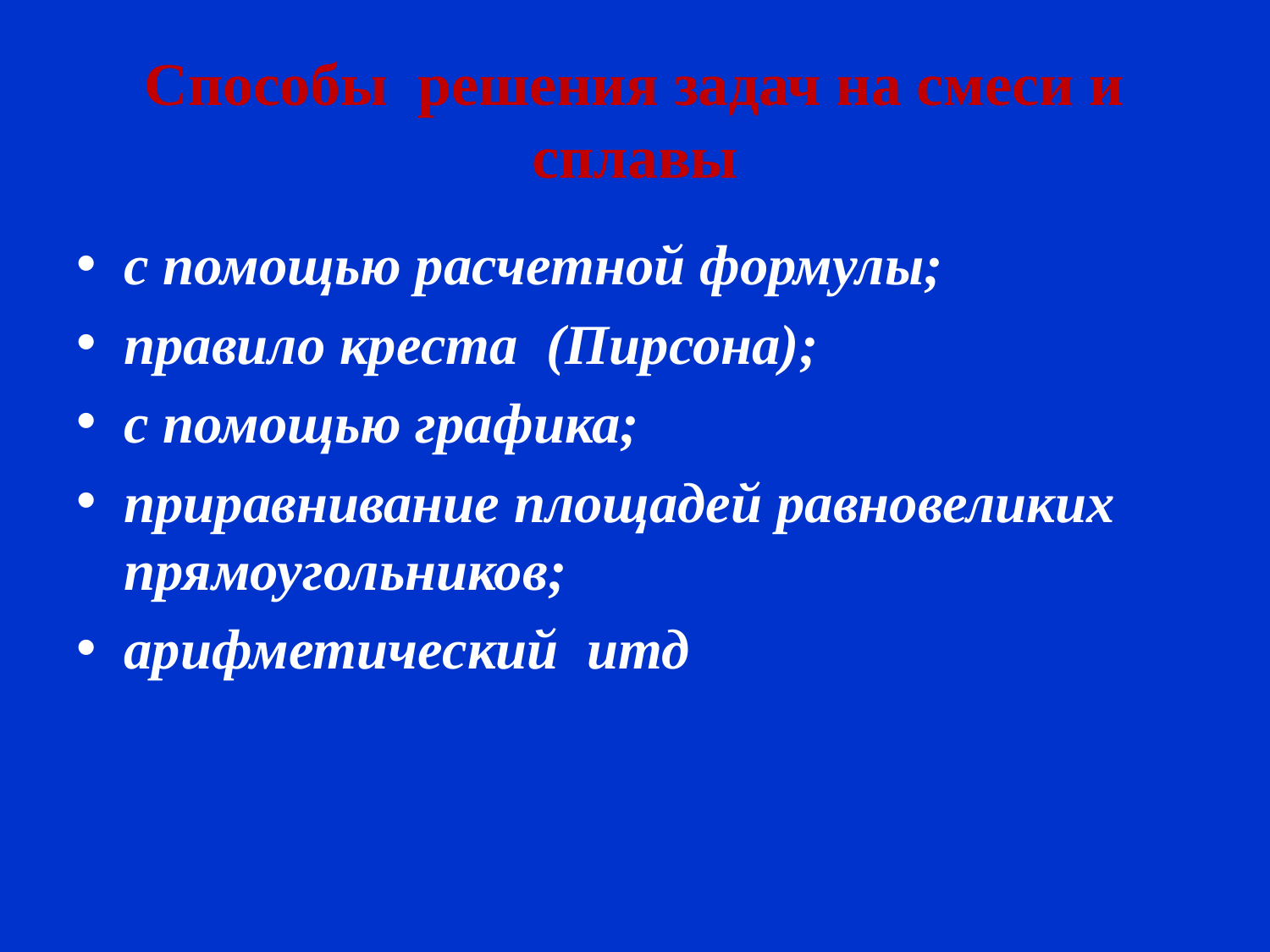

# Способы  решения задач на смеси и сплавы
с помощью расчетной формулы;
правило креста  (Пирсона);
с помощью графика;
приравнивание площадей равновеликих прямоугольников;
арифметический  итд